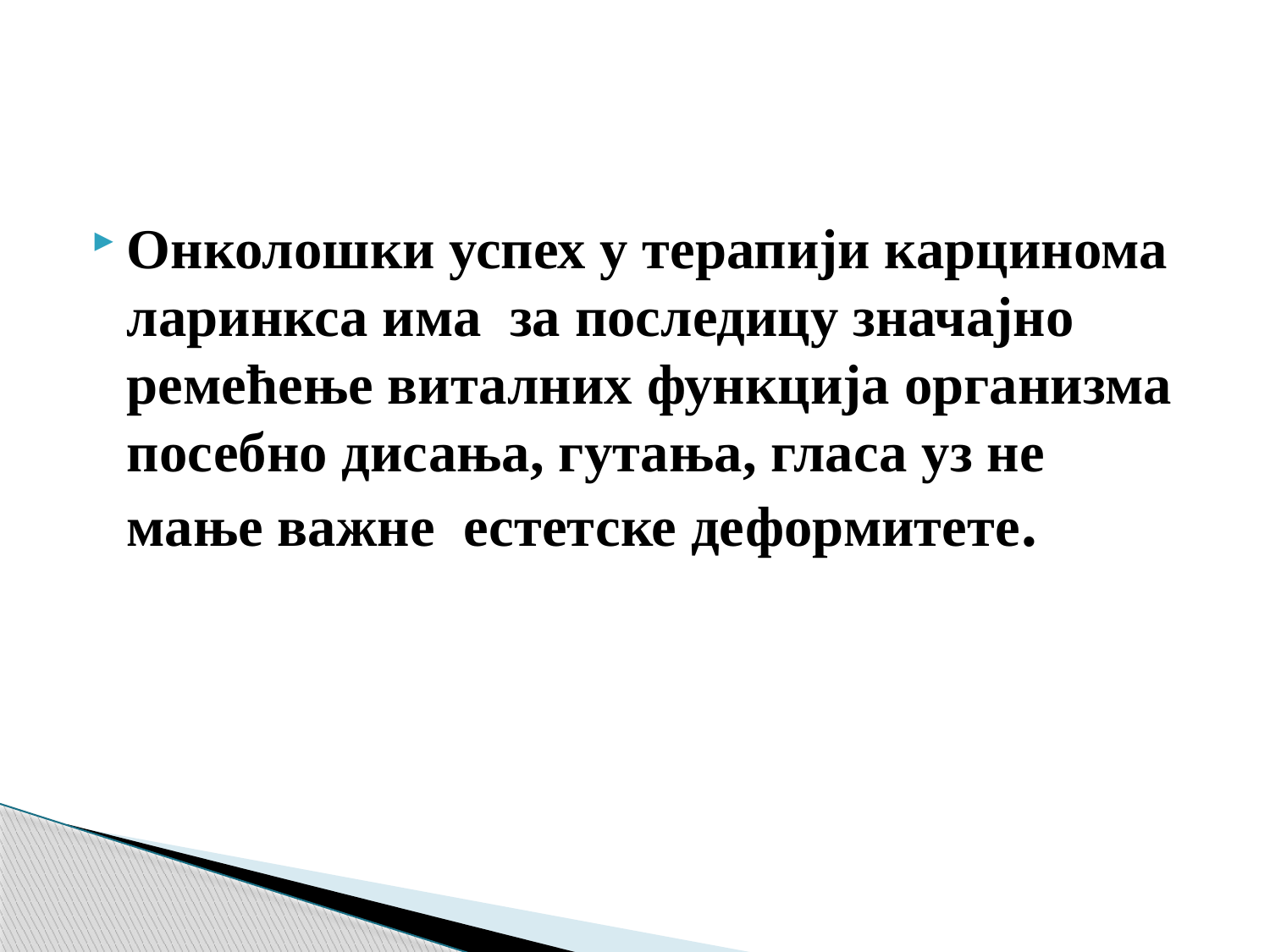

Онколошки успех у терапији карцинома ларинкса има  за последицу значајно ремећење виталних функција организма посебно дисања, гутања, гласа уз не мање важне  естетске деформитете.